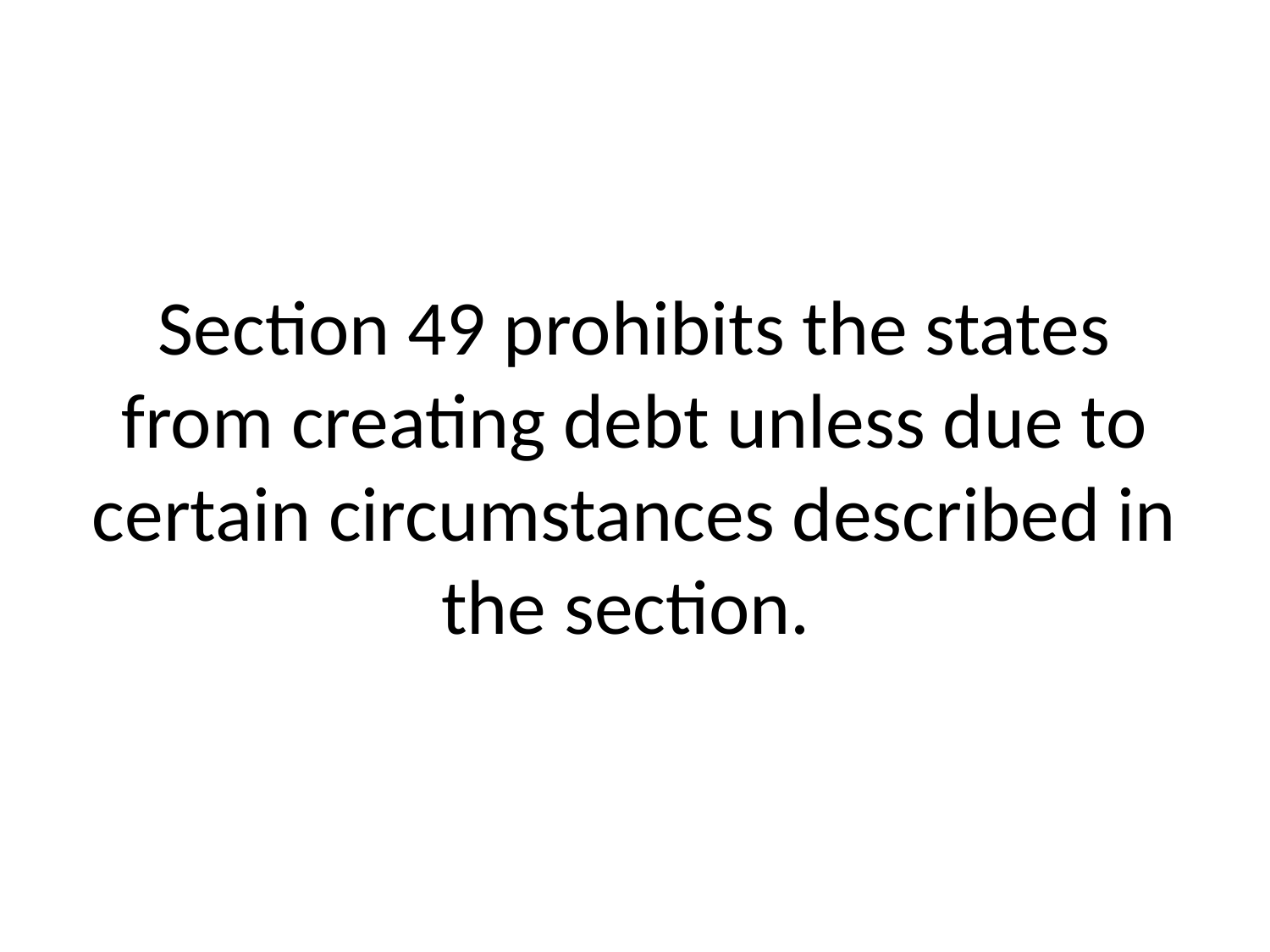

# Section 49 prohibits the states from creating debt unless due to certain circumstances described in the section.